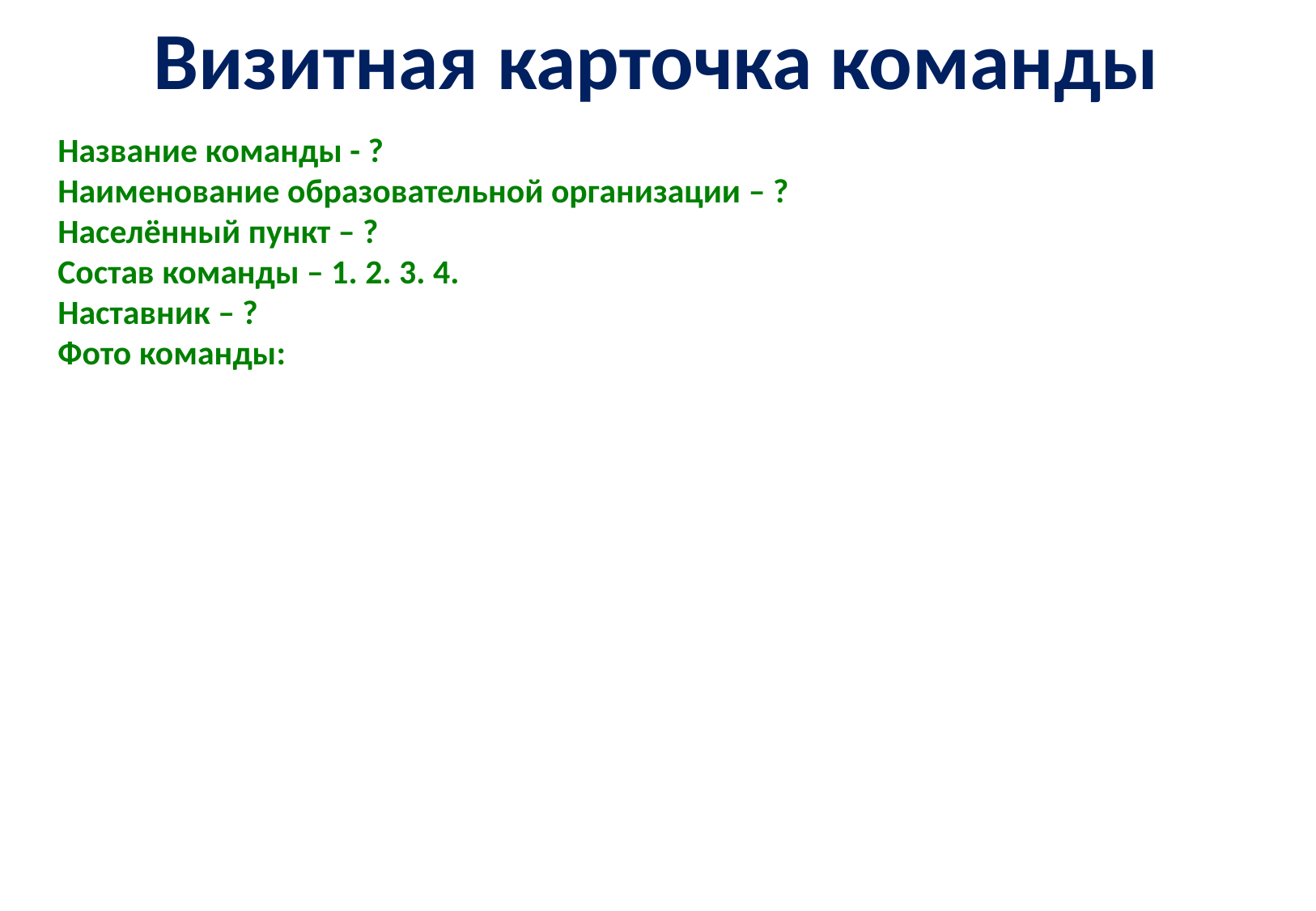

# Визитная карточка команды
Название команды - ?
Наименование образовательной организации – ?
Населённый пункт – ?
Состав команды – 1. 2. 3. 4.
Наставник – ?
Фото команды: